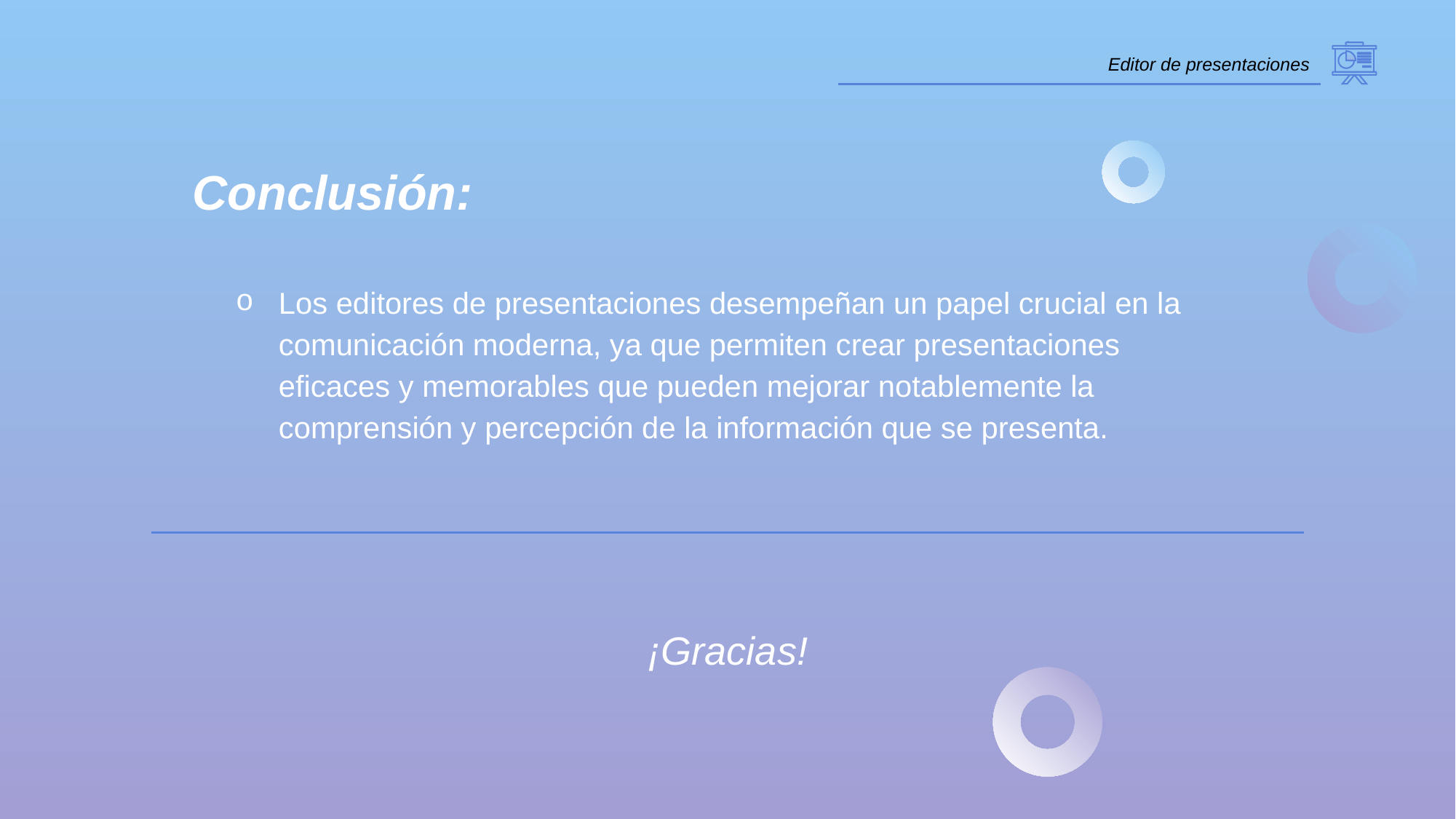

# Conclusión:

Los editores de presentaciones desempeñan un papel crucial en la comunicación moderna, ya que permiten crear presentaciones eficaces y memorables que pueden mejorar notablemente la comprensión y percepción de la información que se presenta.
¡Gracias!

7